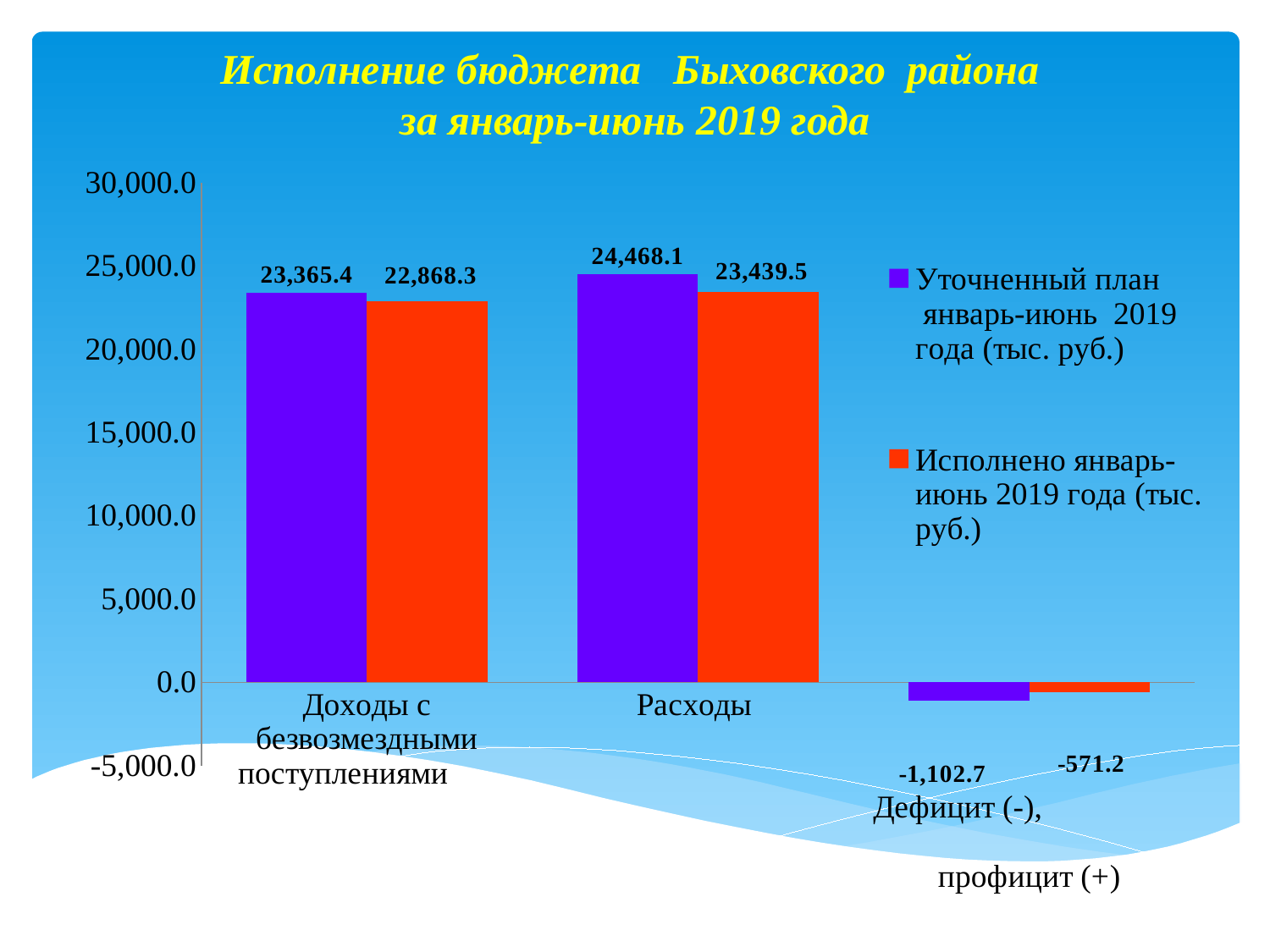

# Исполнение бюджета   Быховского  района за январь-июнь 2019 года

### Chart

| Category | Уточненный план          январь-июнь  2019 года (тыс. руб.) | Исполнено январь-июнь 2019 года (тыс. руб.) |
|---|---|---|
| Доходы с безвозмездными поступлениями       | 23365.4 | 22868.3 |
| Расходы  | 24468.1 | 23439.5 |
|                                                                                                              Дефицит (-),                                            профицит (+) | -1102.699999999997 | -571.2000000000007 |